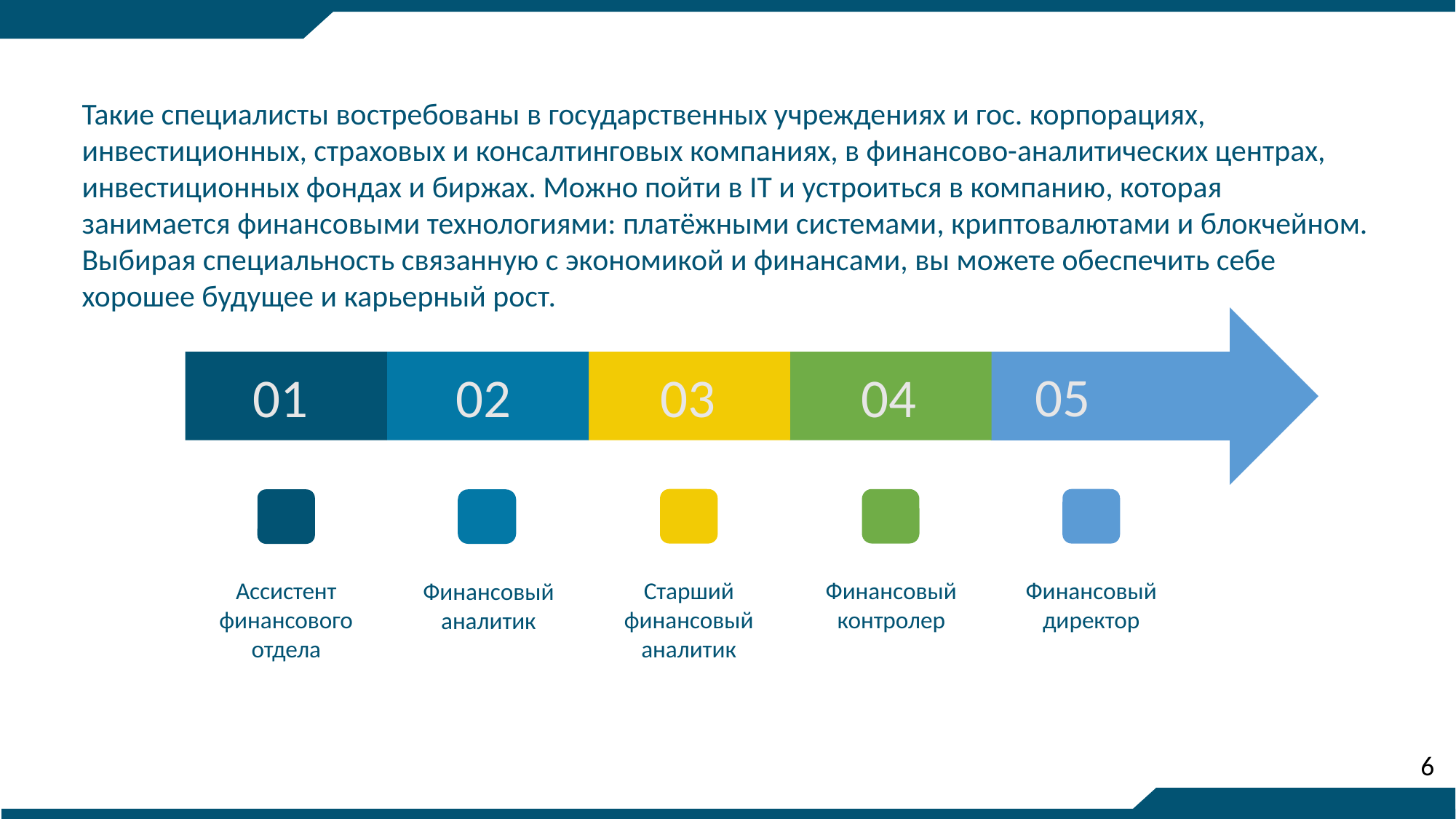

Такие специалисты востребованы в государственных учреждениях и гос. корпорациях, инвестиционных, страховых и консалтинговых компаниях, в финансово-аналитических центрах, инвестиционных фондах и биржах. Можно пойти в IT и устроиться в компанию, которая занимается финансовыми технологиями: платёжными системами, криптовалютами и блокчейном. Выбирая специальность связанную с экономикой и финансами, вы можете обеспечить себе хорошее будущее и карьерный рост.

05
01
04
03
02

Ассистент финансового отдела
Старший финансовый аналитик
Финансовый контролер
Финансовый директор
Финансовый аналитик
6